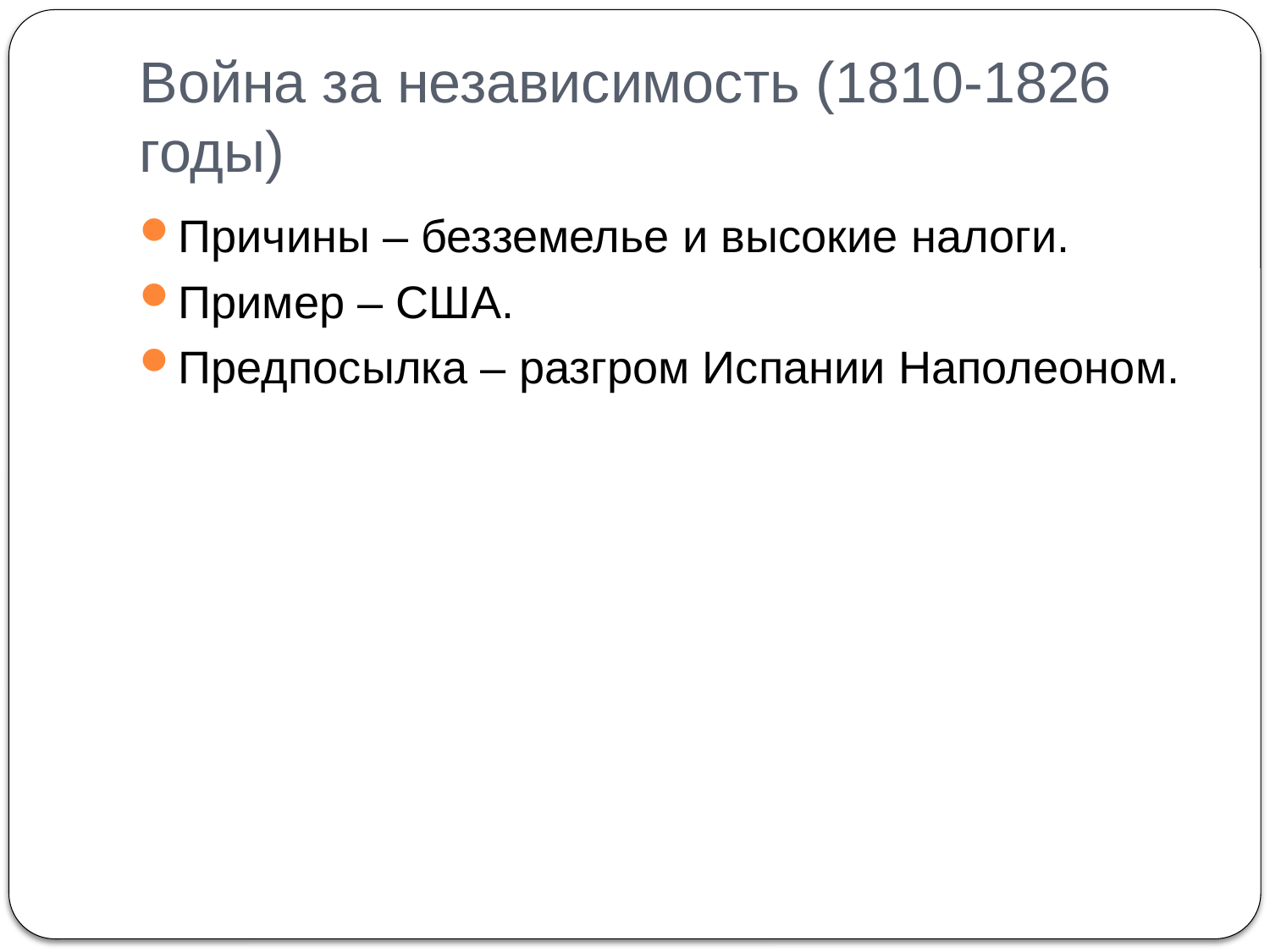

# Война за независимость (1810-1826 годы)
Причины – безземелье и высокие налоги.
Пример – США.
Предпосылка – разгром Испании Наполеоном.